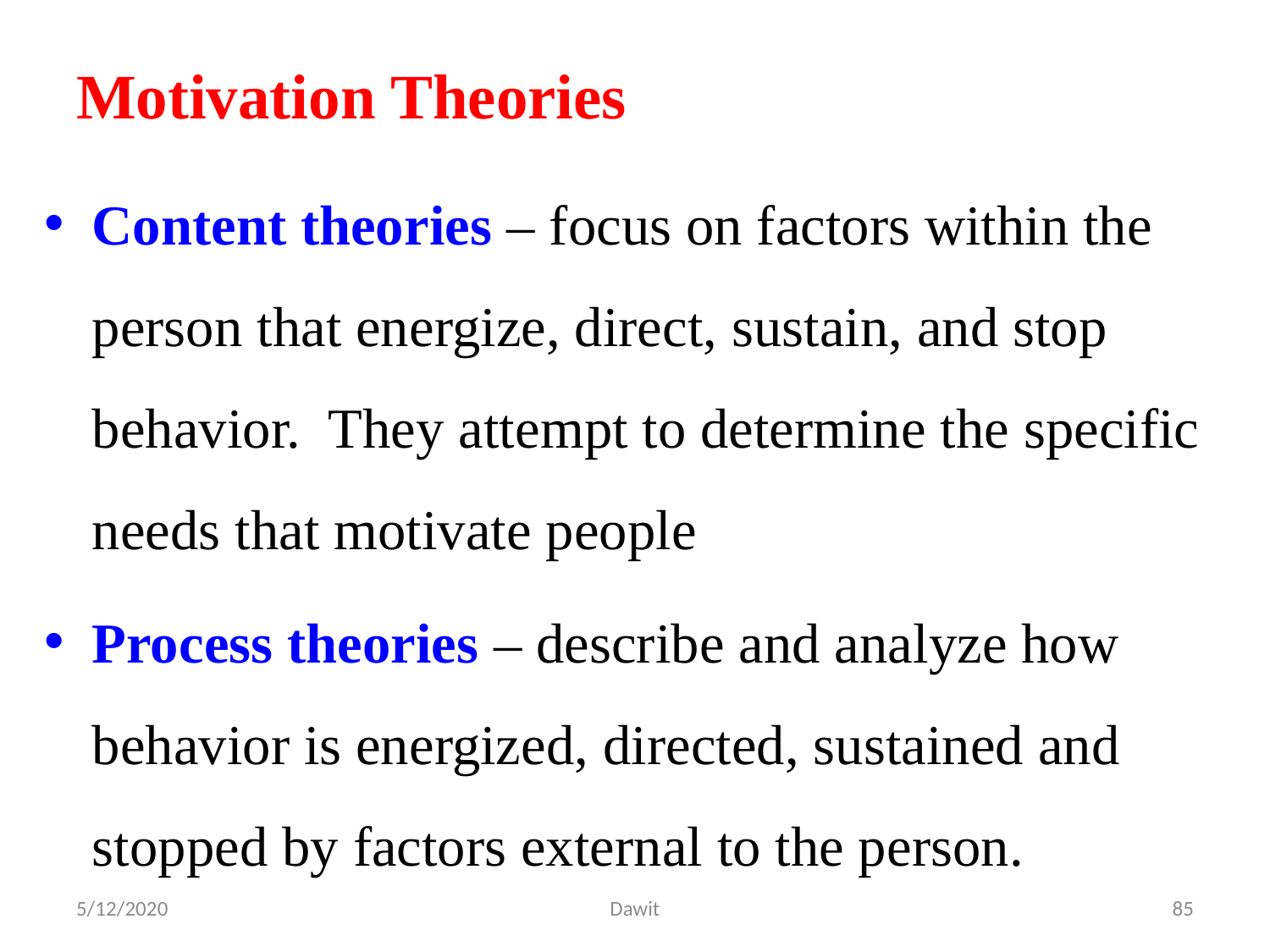

# Motivation Theories
Content theories – focus on factors within the person that energize, direct, sustain, and stop behavior.  They attempt to determine the specific needs that motivate people
Process theories – describe and analyze how behavior is energized, directed, sustained and stopped by factors external to the person.
5/12/2020
Dawit
85